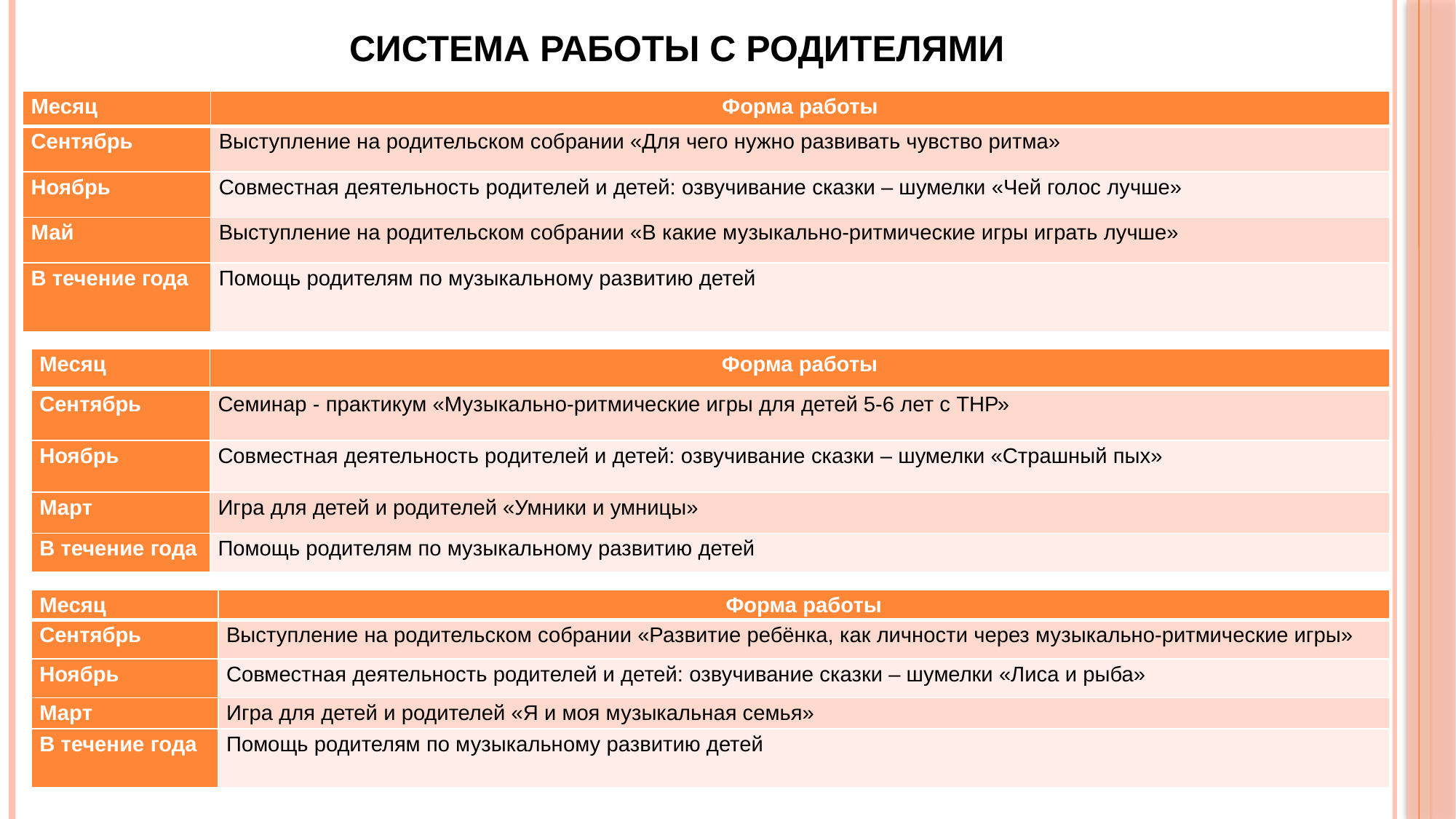

# Система работы с родителями
| Месяц | Форма работы |
| --- | --- |
| Сентябрь | Выступление на родительском собрании «Для чего нужно развивать чувство ритма» |
| Ноябрь | Совместная деятельность родителей и детей: озвучивание сказки – шумелки «Чей голос лучше» |
| Май | Выступление на родительском собрании «В какие музыкально-ритмические игры играть лучше» |
| В течение года | Помощь родителям по музыкальному развитию детей |
| Месяц | Форма работы |
| --- | --- |
| Сентябрь | Семинар - практикум «Музыкально-ритмические игры для детей 5-6 лет с ТНР» |
| Ноябрь | Совместная деятельность родителей и детей: озвучивание сказки – шумелки «Страшный пых» |
| Март | Игра для детей и родителей «Умники и умницы» |
| В течение года | Помощь родителям по музыкальному развитию детей |
| Месяц | Форма работы |
| --- | --- |
| Сентябрь | Выступление на родительском собрании «Развитие ребёнка, как личности через музыкально-ритмические игры» |
| Ноябрь | Совместная деятельность родителей и детей: озвучивание сказки – шумелки «Лиса и рыба» |
| Март | Игра для детей и родителей «Я и моя музыкальная семья» |
| В течение года | Помощь родителям по музыкальному развитию детей |